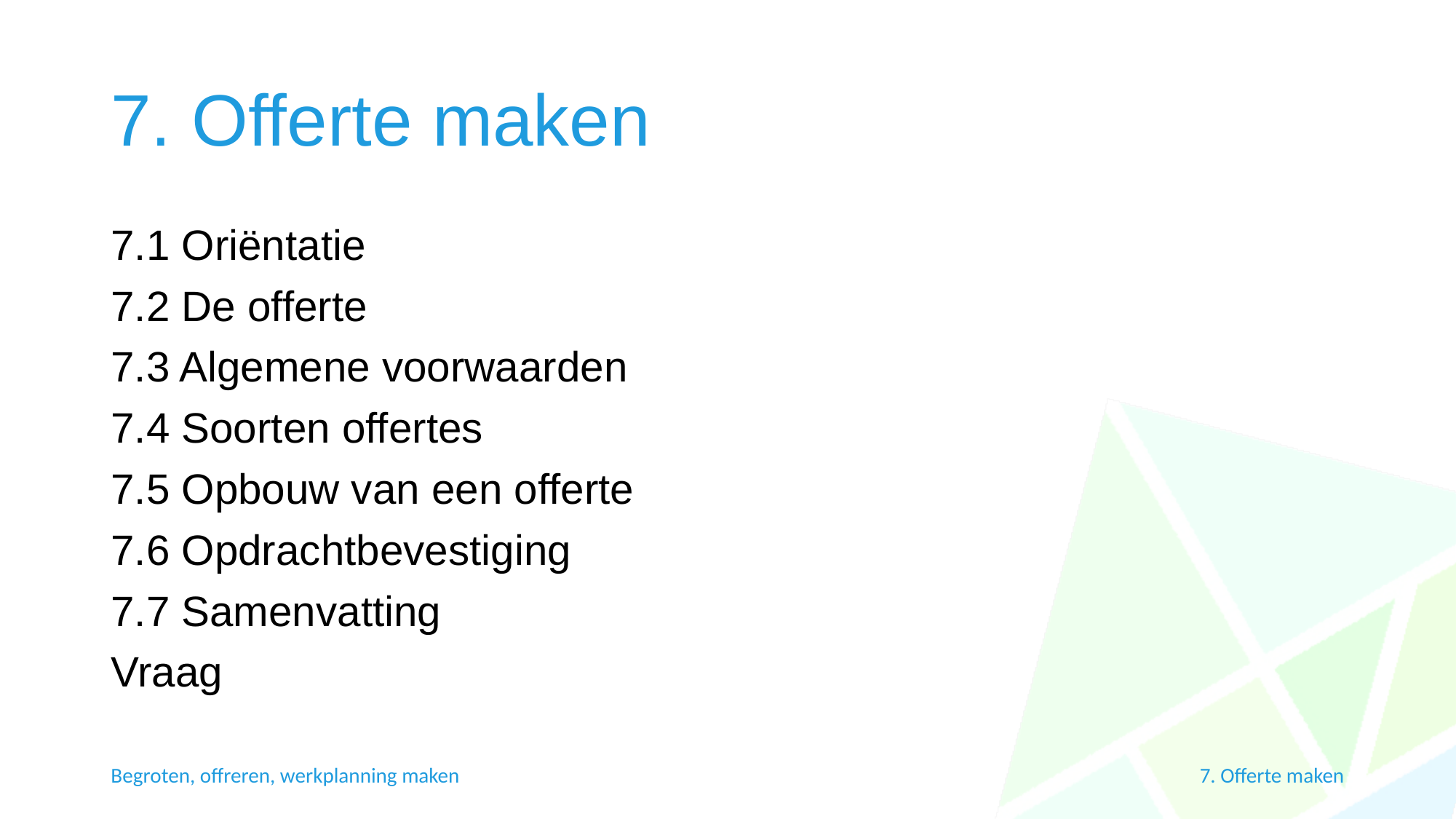

# 7. Offerte maken
7.1 Oriëntatie
7.2 De offerte
7.3 Algemene voorwaarden
7.4 Soorten offertes
7.5 Opbouw van een offerte
7.6 Opdrachtbevestiging
7.7 Samenvatting
Vraag
7. Offerte maken
Begroten, offreren, werkplanning maken